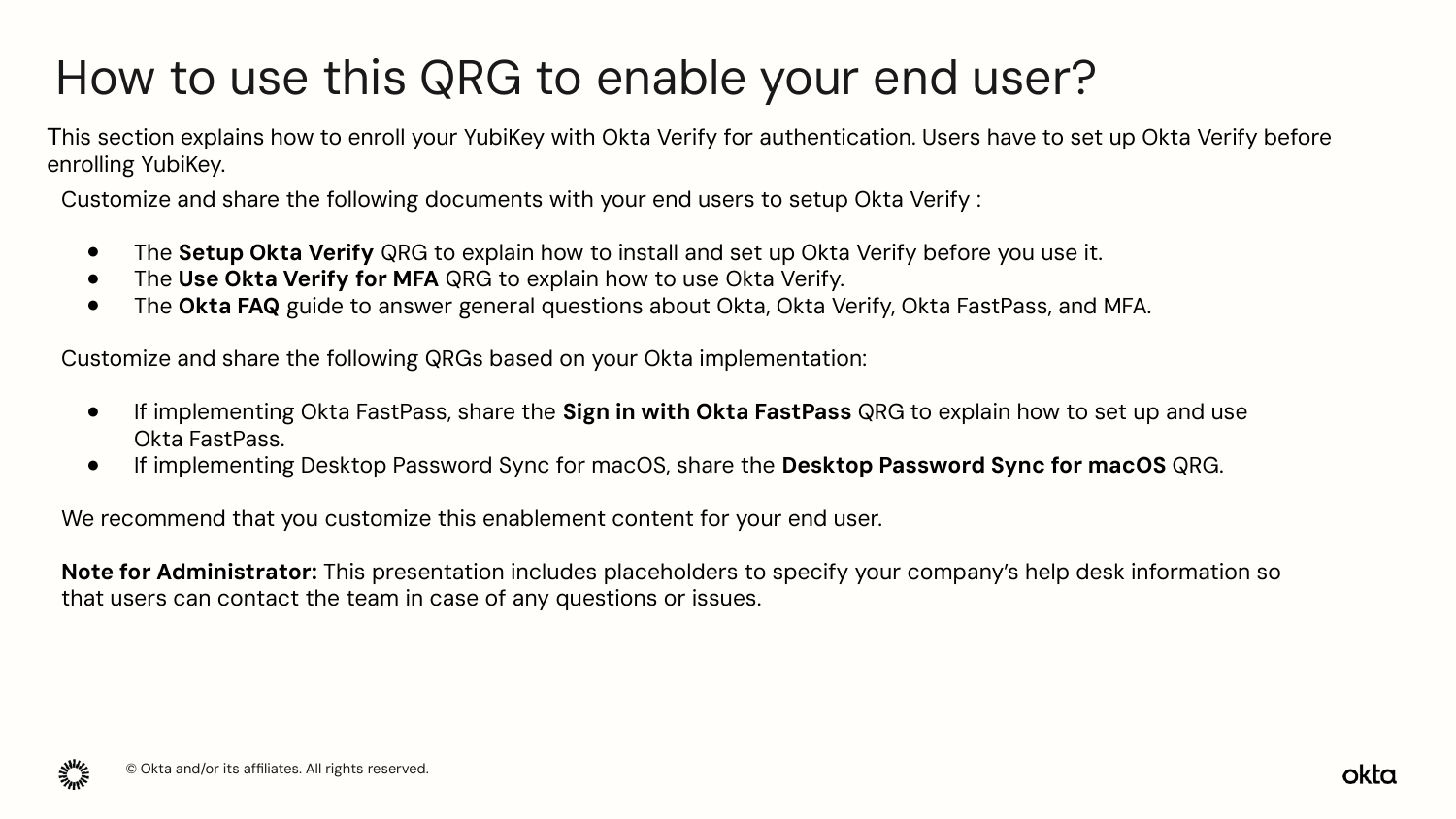

How to use this QRG to enable your end user?
This section explains how to enroll your YubiKey with Okta Verify for authentication. Users have to set up Okta Verify before enrolling YubiKey.
Customize and share the following documents with your end users to setup Okta Verify :

The Setup Okta Verify QRG to explain how to install and set up Okta Verify before you use it.
The Use Okta Verify for MFA QRG to explain how to use Okta Verify.
The Okta FAQ guide to answer general questions about Okta, Okta Verify, Okta FastPass, and MFA.

Customize and share the following QRGs based on your Okta implementation:

If implementing Okta FastPass, share the Sign in with Okta FastPass QRG to explain how to set up and use Okta FastPass.
If implementing Desktop Password Sync for macOS, share the Desktop Password Sync for macOS QRG.

We recommend that you customize this enablement content for your end user.

Note for Administrator: This presentation includes placeholders to specify your company’s help desk information so that users can contact the team in case of any questions or issues.